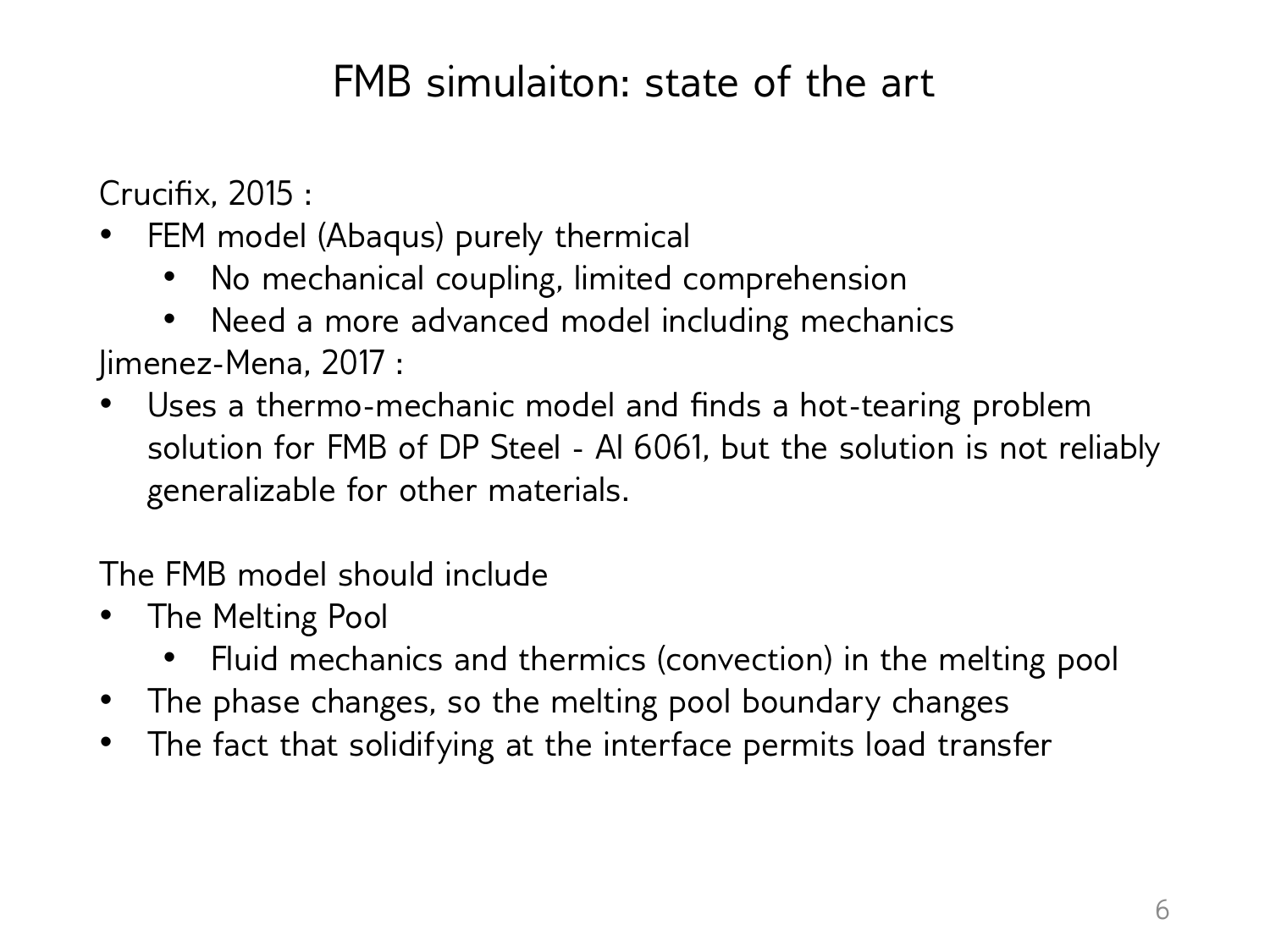

# FMB simulaiton: state of the art
Crucifix, 2015 :
FEM model (Abaqus) purely thermical
No mechanical coupling, limited comprehension
Need a more advanced model including mechanics
Jimenez-Mena, 2017 :
Uses a thermo-mechanic model and finds a hot-tearing problem solution for FMB of DP Steel - Al 6061, but the solution is not reliably generalizable for other materials.

The FMB model should include
The Melting Pool
Fluid mechanics and thermics (convection) in the melting pool
The phase changes, so the melting pool boundary changes
The fact that solidifying at the interface permits load transfer
6